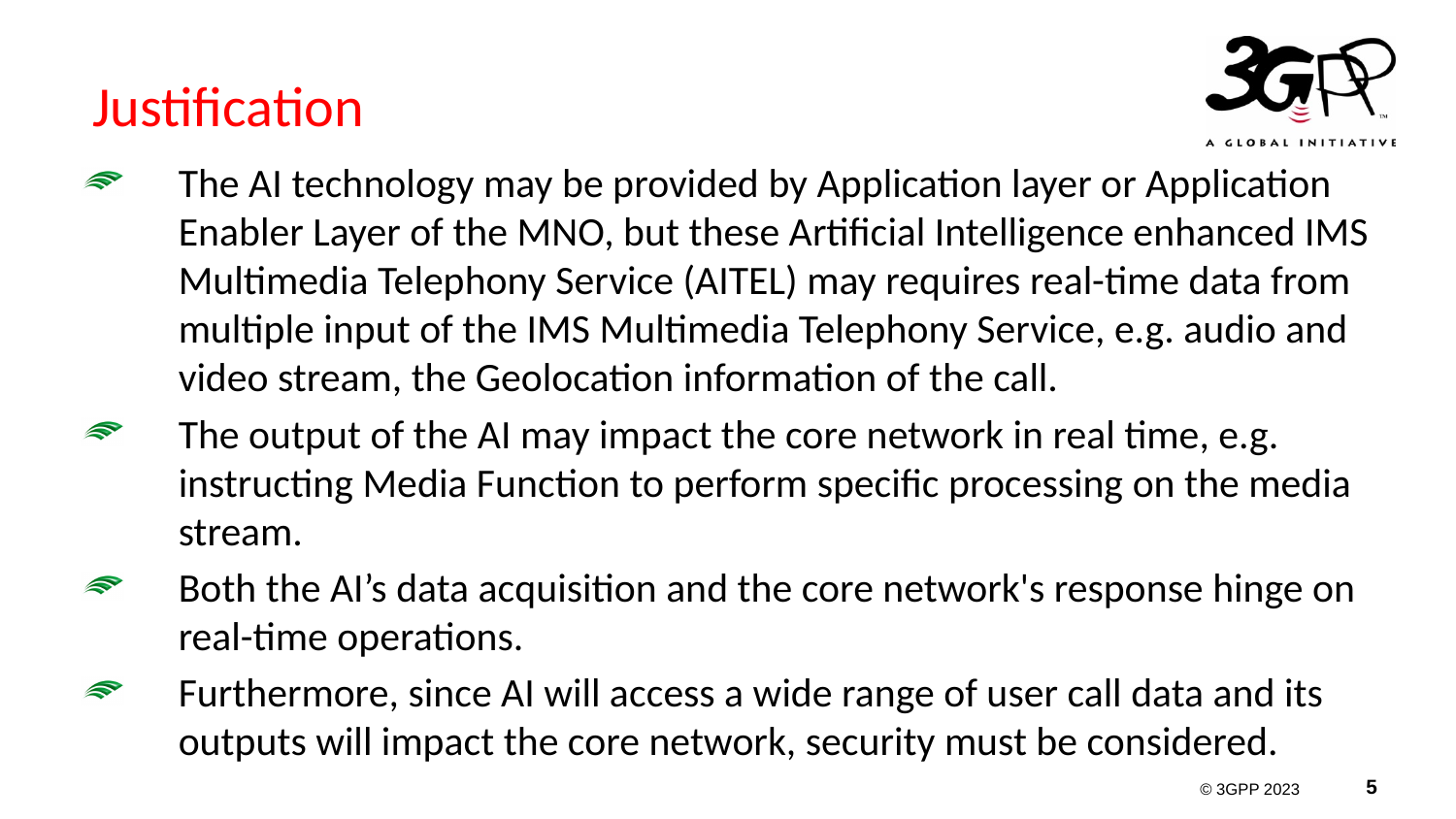

# Justification
The AI technology may be provided by Application layer or Application Enabler Layer of the MNO, but these Artificial Intelligence enhanced IMS Multimedia Telephony Service (AITEL) may requires real-time data from multiple input of the IMS Multimedia Telephony Service, e.g. audio and video stream, the Geolocation information of the call.
The output of the AI may impact the core network in real time, e.g. instructing Media Function to perform specific processing on the media stream.
Both the AI’s data acquisition and the core network's response hinge on real-time operations.
Furthermore, since AI will access a wide range of user call data and its outputs will impact the core network, security must be considered.